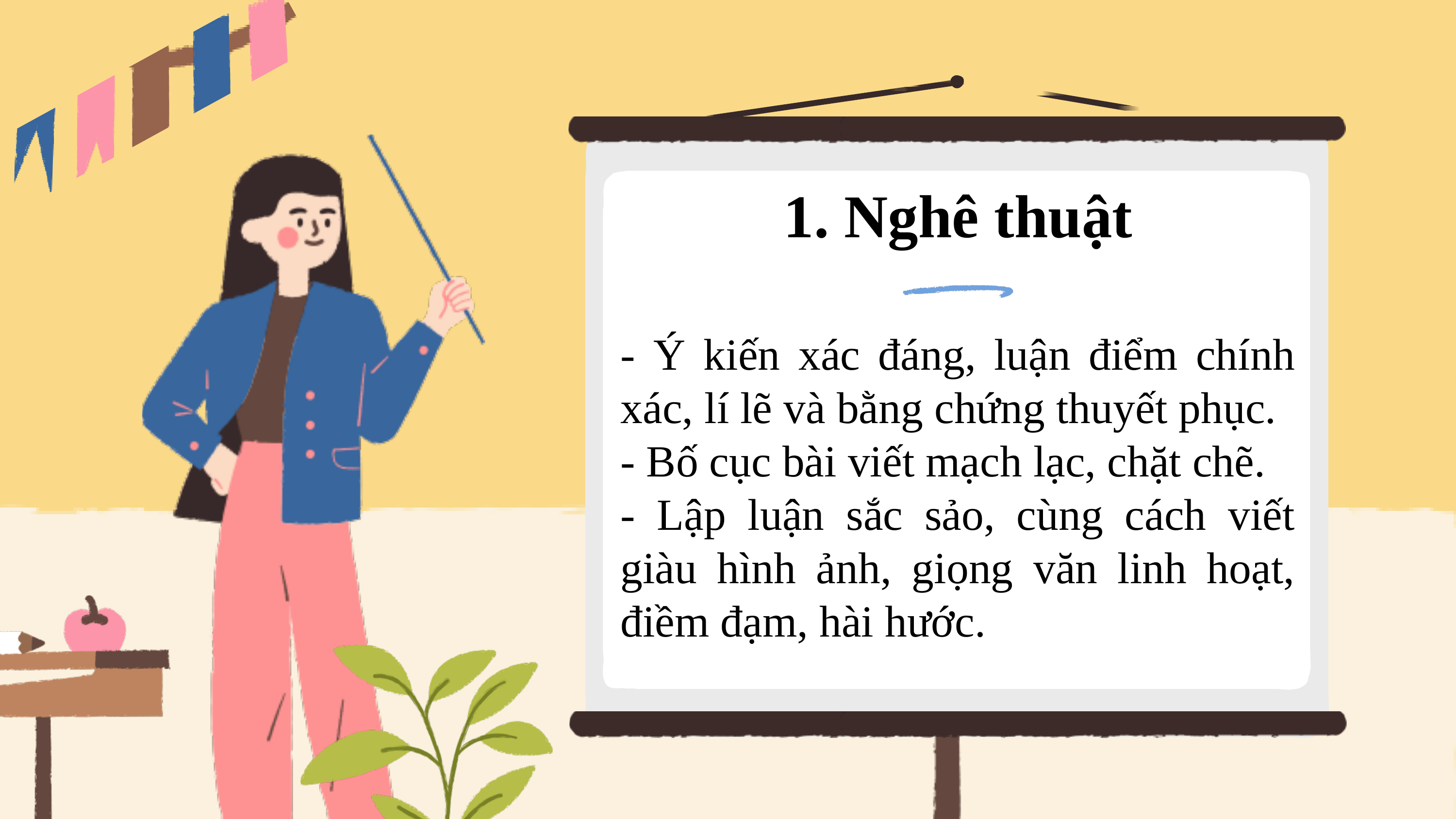

1. Nghê thuật

- Ý kiến xác đáng, luận điểm chính xác, lí lẽ và bằng chứng thuyết phục.
- Bố cục bài viết mạch lạc, chặt chẽ.
- Lập luận sắc sảo, cùng cách viết giàu hình ảnh, giọng văn linh hoạt, điềm đạm, hài hước.